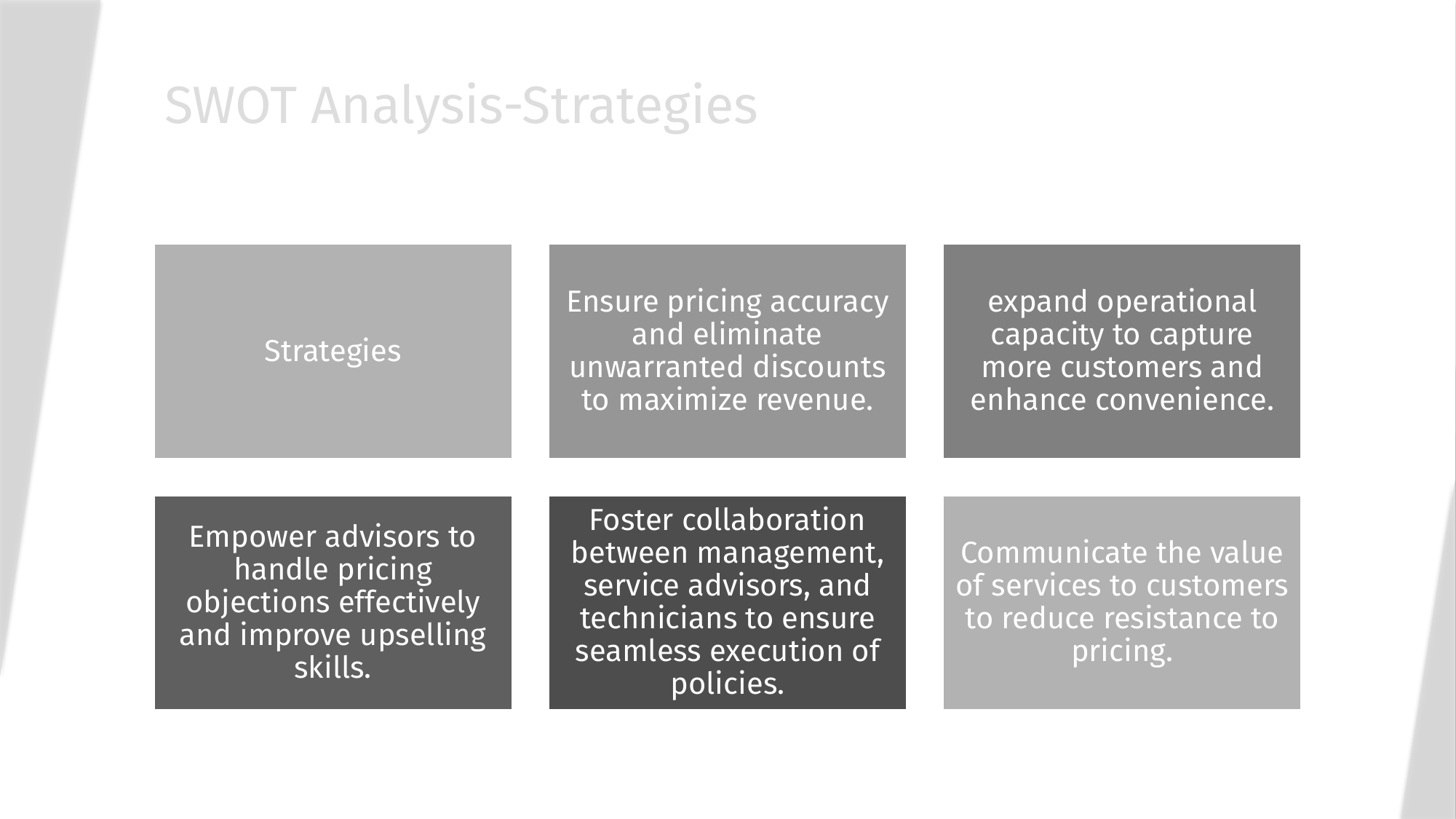

# SWOT Analysis-Strategies
Strategies
Ensure pricing accuracy and eliminate unwarranted discounts to maximize revenue.
expand operational capacity to capture more customers and enhance convenience.
Empower advisors to handle pricing objections effectively and improve upselling skills.
Foster collaboration between management, service advisors, and technicians to ensure seamless execution of policies.
Communicate the value of services to customers to reduce resistance to pricing.